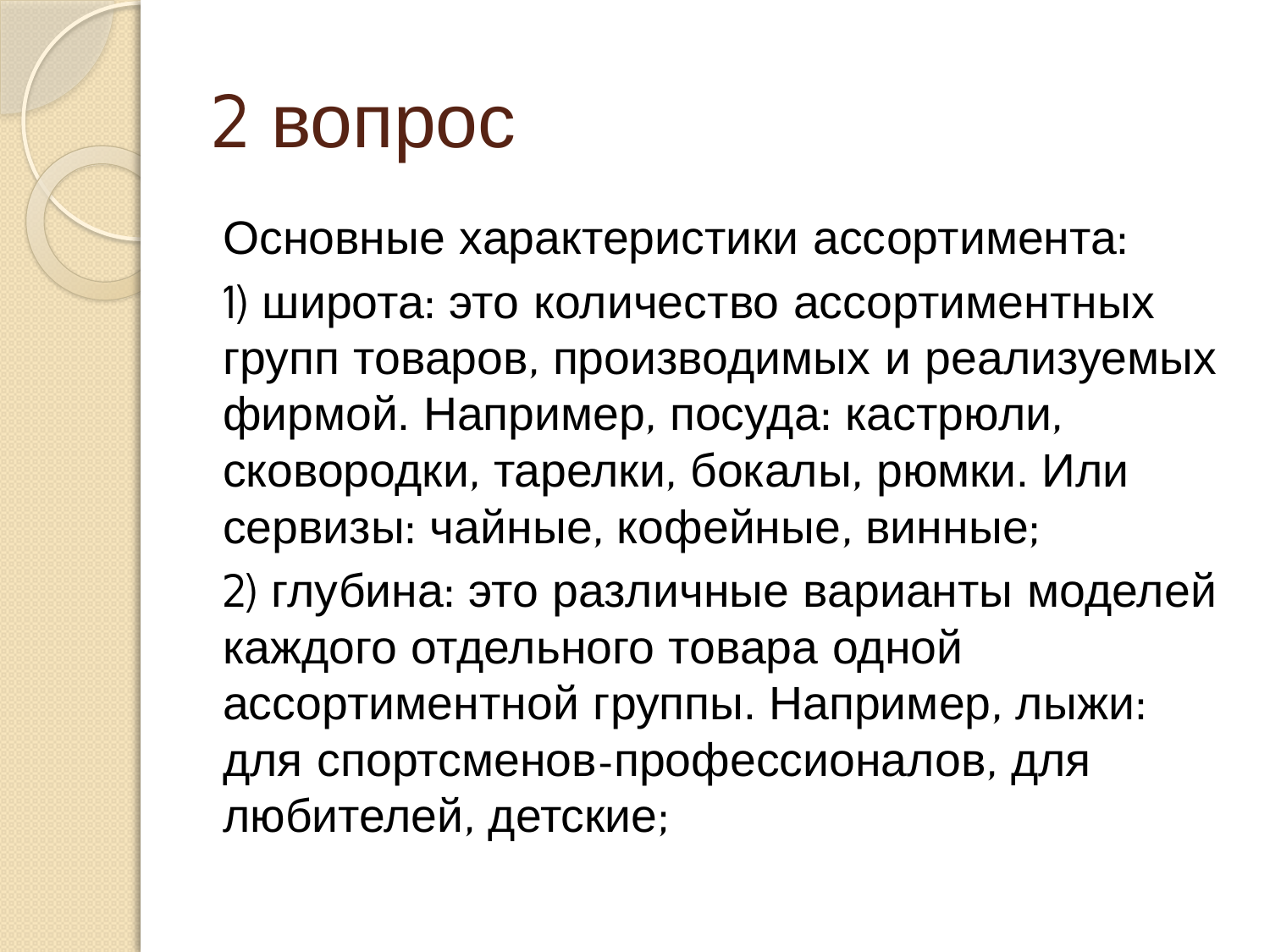

# 2 вопрос
Основные характеристики ассортимента:
1) широта: это количество ассортиментных групп товаров, производимых и реализуемых фирмой. Например, посуда: кастрюли, сковородки, тарелки, бокалы, рюмки. Или сервизы: чайные, кофейные, винные;
2) глубина: это различные варианты моделей каждого отдельного товара одной ассортиментной группы. Например, лыжи: для спортсменов-профессионалов, для любителей, детские;